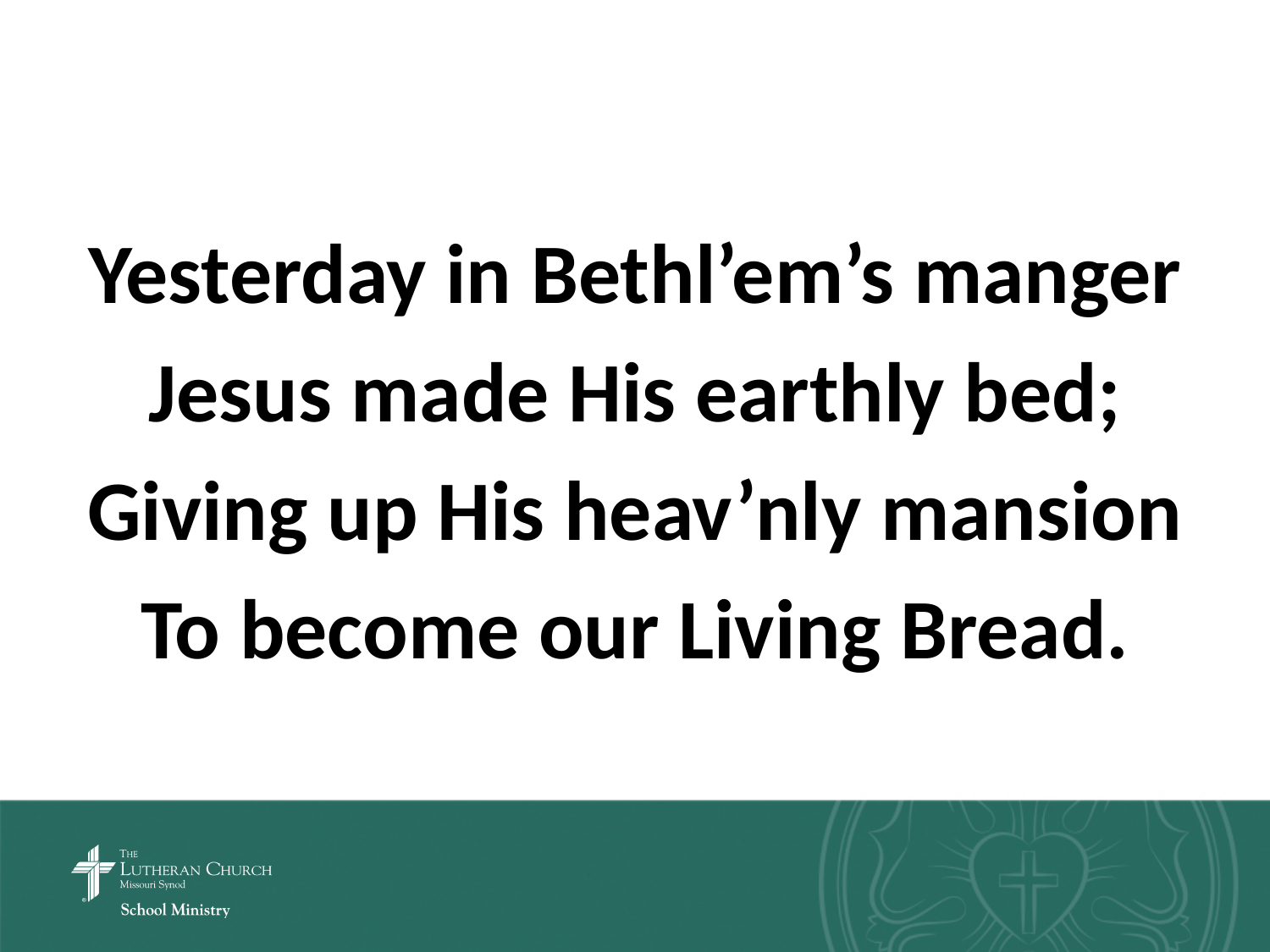

Yesterday in Bethl’em’s manger
Jesus made His earthly bed;
Giving up His heav’nly mansion
To become our Living Bread.